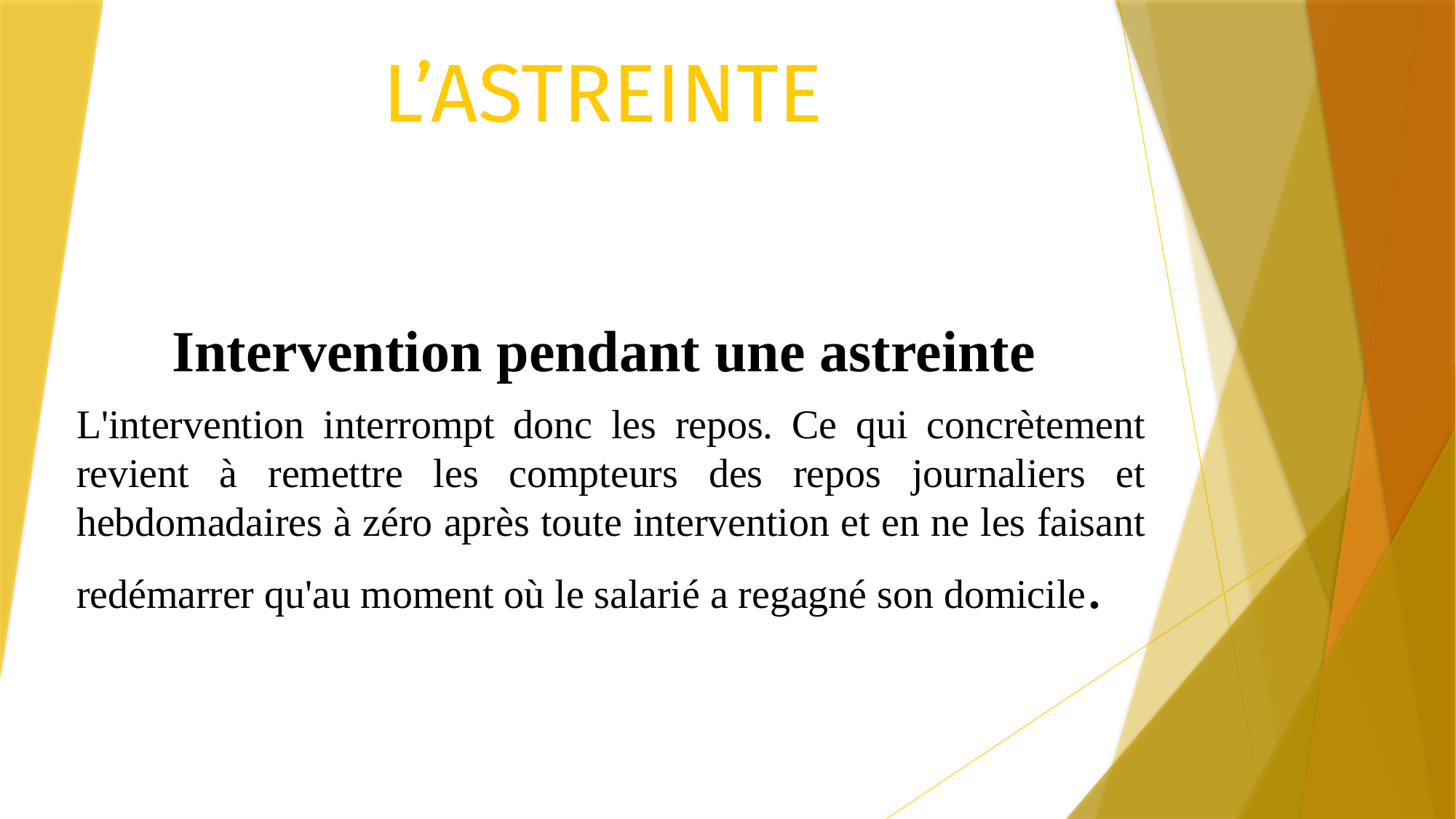

# L’ASTREINTE

Intervention pendant une astreinte
L'intervention interrompt donc les repos. Ce qui concrètement revient à remettre les compteurs des repos journaliers et hebdomadaires à zéro après toute intervention et en ne les faisant redémarrer qu'au moment où le salarié a regagné son domicile.